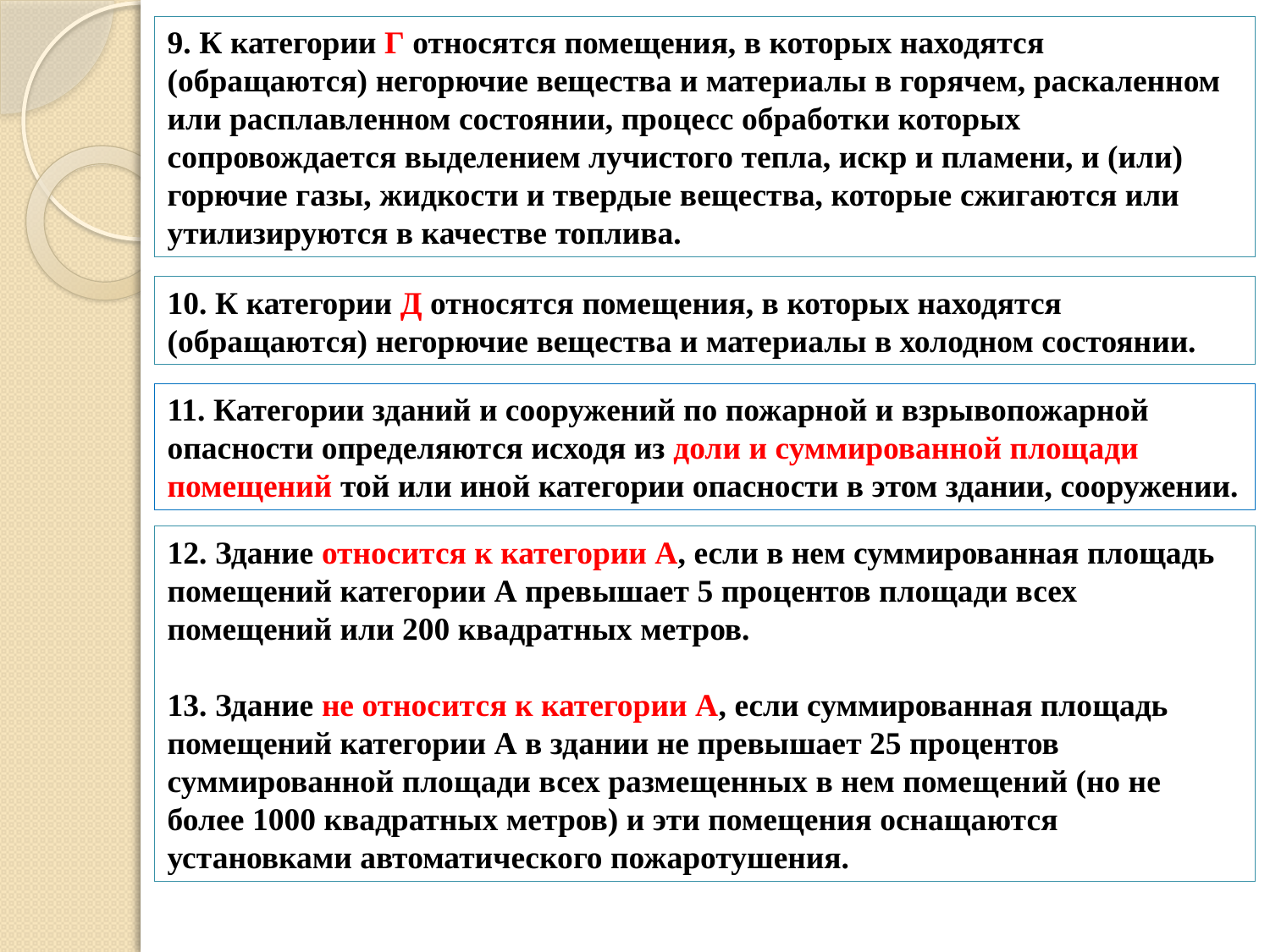

9. К категории Г относятся помещения, в которых находятся (обращаются) негорючие вещества и материалы в горячем, раскаленном или расплавленном состоянии, процесс обработки которых сопровождается выделением лучистого тепла, искр и пламени, и (или) горючие газы, жидкости и твердые вещества, которые сжигаются или утилизируются в качестве топлива.
10. К категории Д относятся помещения, в которых находятся (обращаются) негорючие вещества и материалы в холодном состоянии.
11. Категории зданий и сооружений по пожарной и взрывопожарной опасности определяются исходя из доли и суммированной площади помещений той или иной категории опасности в этом здании, сооружении.
12. Здание относится к категории А, если в нем суммированная площадь помещений категории А превышает 5 процентов площади всех помещений или 200 квадратных метров.

13. Здание не относится к категории А, если суммированная площадь помещений категории А в здании не превышает 25 процентов суммированной площади всех размещенных в нем помещений (но не более 1000 квадратных метров) и эти помещения оснащаются установками автоматического пожаротушения.